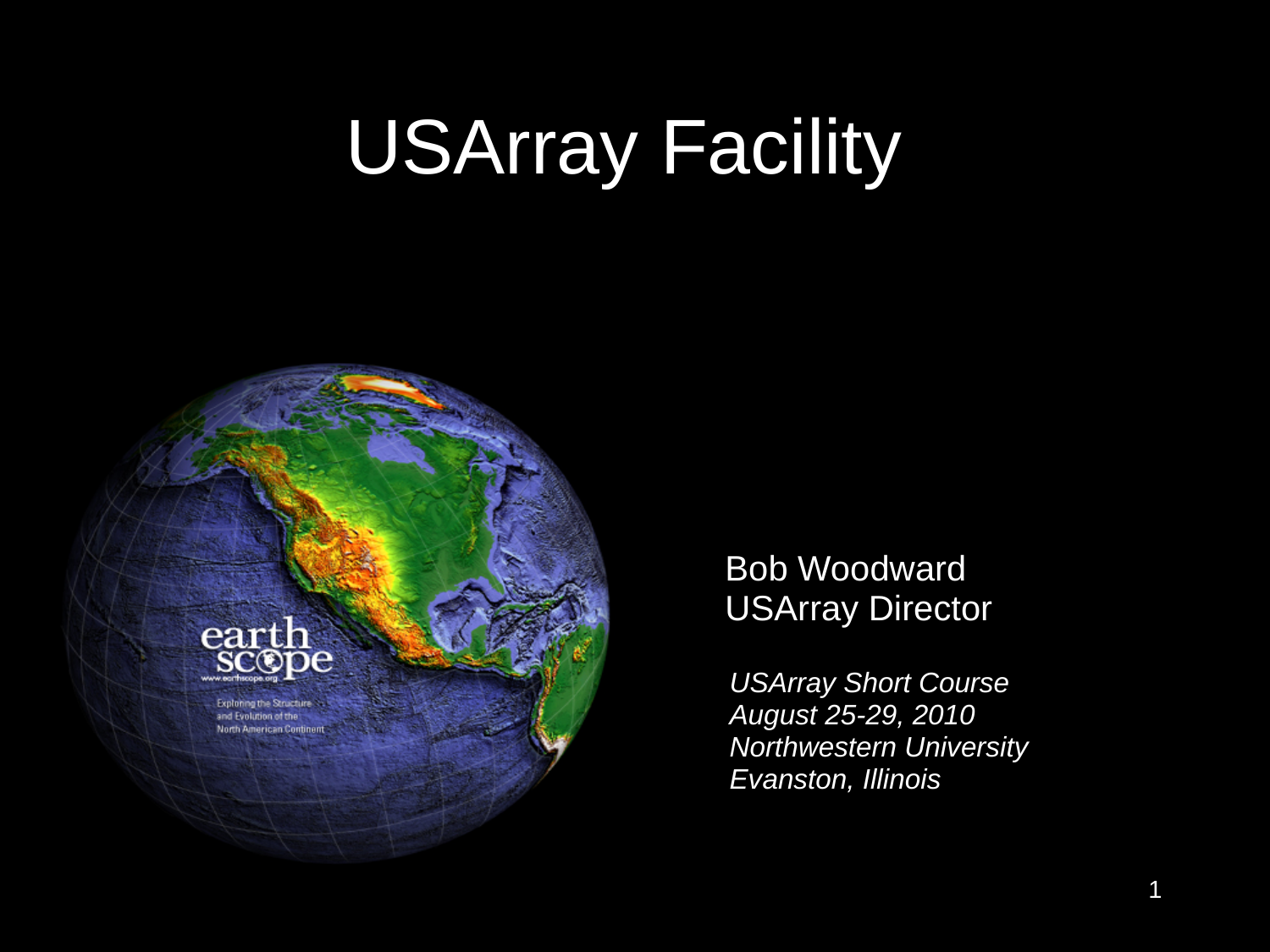

# USArray Facility
Bob Woodward
USArray Director
USArray Short Course
August 25-29, 2010
Northwestern University
Evanston, Illinois
1